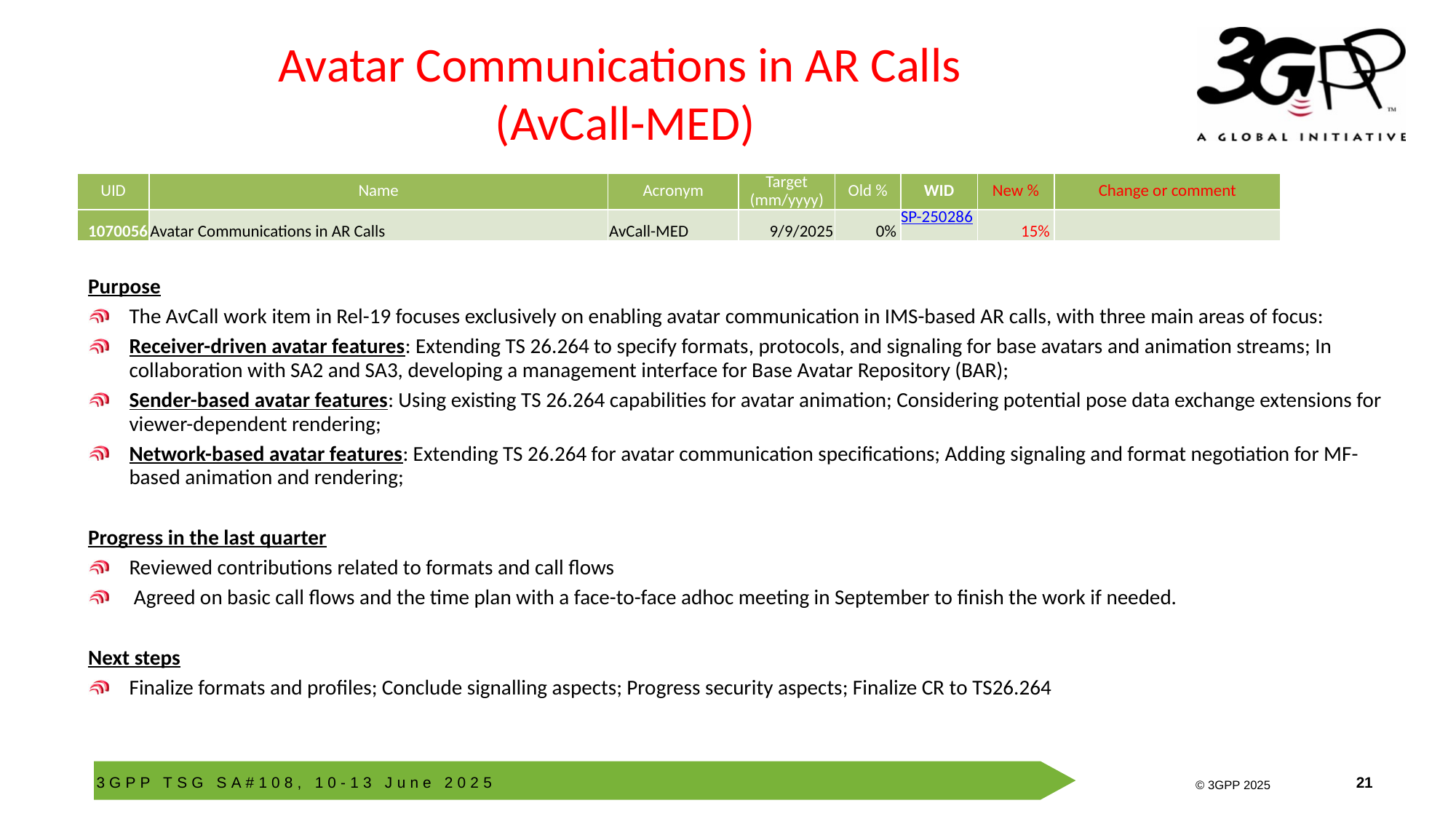

# Avatar Communications in AR Calls (AvCall-MED)
| UID | Name | Acronym | Target (mm/yyyy) | Old % | WID | New % | Change or comment |
| --- | --- | --- | --- | --- | --- | --- | --- |
| 1070056 | Avatar Communications in AR Calls | AvCall-MED | 9/9/2025 | 0% | SP-250286 | 15% |  |
Purpose
The AvCall work item in Rel-19 focuses exclusively on enabling avatar communication in IMS-based AR calls, with three main areas of focus:
Receiver-driven avatar features: Extending TS 26.264 to specify formats, protocols, and signaling for base avatars and animation streams; In collaboration with SA2 and SA3, developing a management interface for Base Avatar Repository (BAR);
Sender-based avatar features: Using existing TS 26.264 capabilities for avatar animation; Considering potential pose data exchange extensions for viewer-dependent rendering;
Network-based avatar features: Extending TS 26.264 for avatar communication specifications; Adding signaling and format negotiation for MF-based animation and rendering;

Progress in the last quarter
Reviewed contributions related to formats and call flows
 Agreed on basic call flows and the time plan with a face-to-face adhoc meeting in September to finish the work if needed.

Next steps
Finalize formats and profiles; Conclude signalling aspects; Progress security aspects; Finalize CR to TS26.264